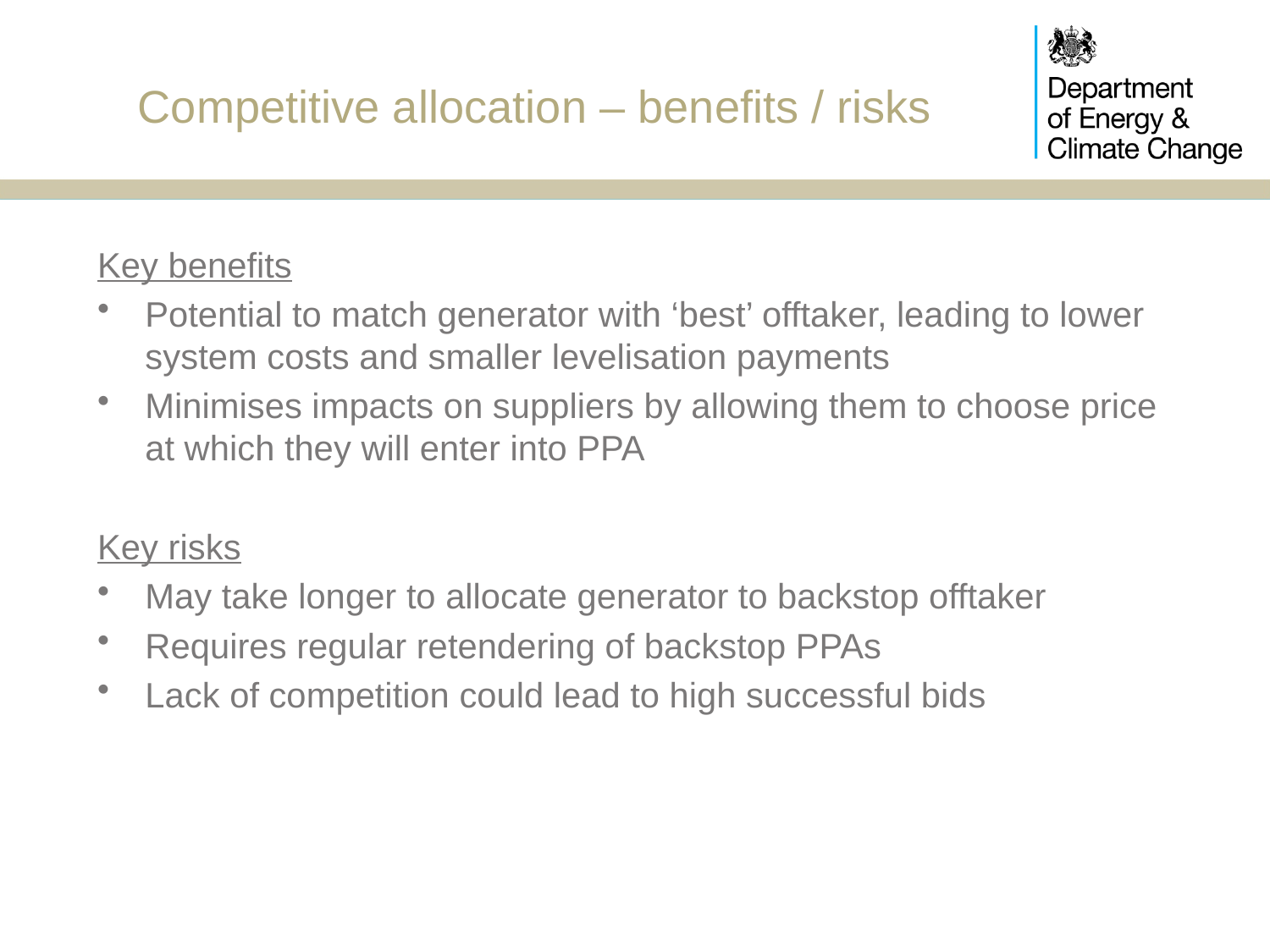

# Competitive allocation – benefits / risks
Key benefits
Potential to match generator with ‘best’ offtaker, leading to lower system costs and smaller levelisation payments
Minimises impacts on suppliers by allowing them to choose price at which they will enter into PPA

Key risks
May take longer to allocate generator to backstop offtaker
Requires regular retendering of backstop PPAs
Lack of competition could lead to high successful bids